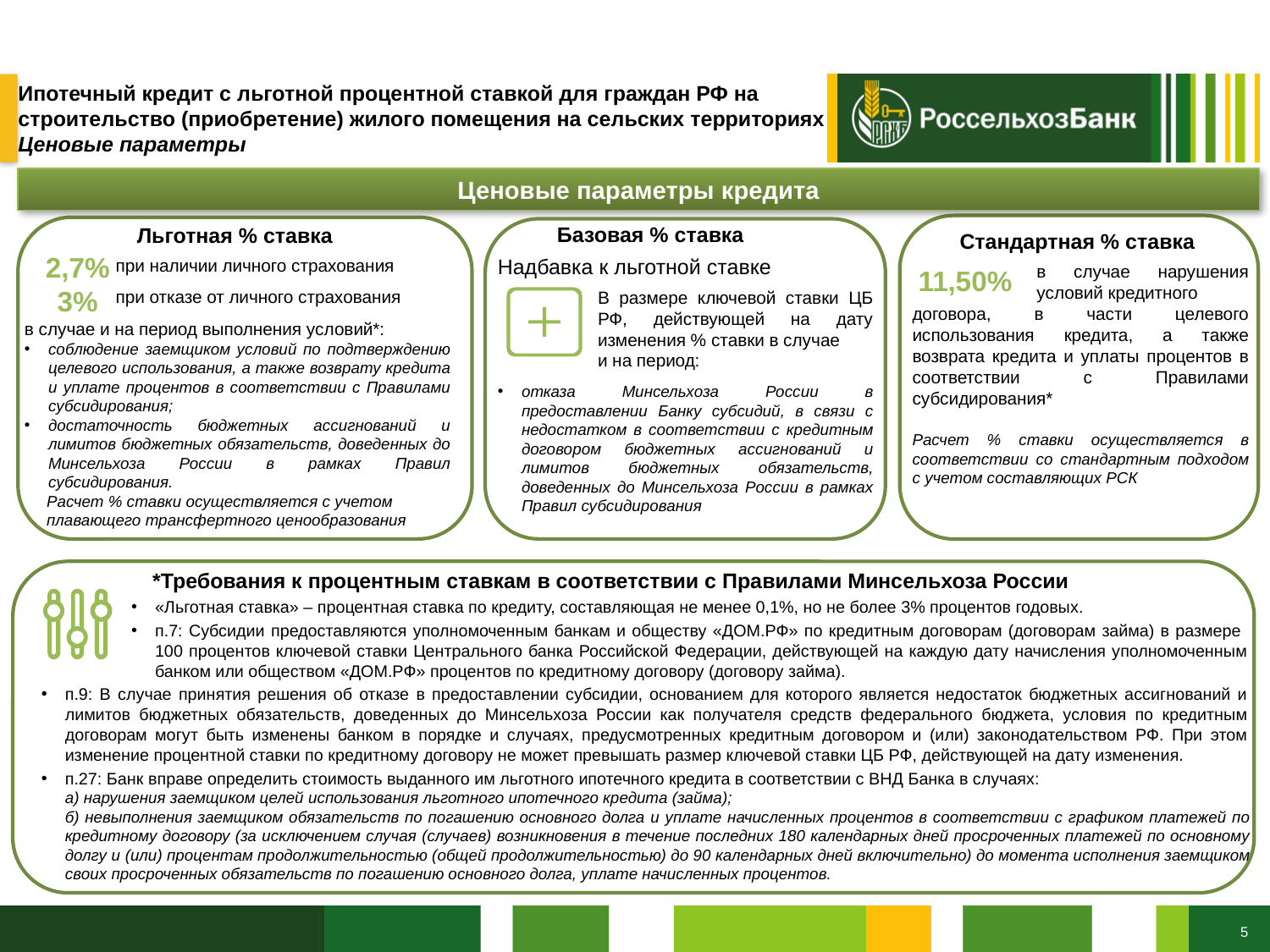

# Ипотечный кредит с льготной процентной ставкой для граждан РФ на строительство (приобретение) жилого помещения на сельских территориях Ценовые параметры
Ценовые параметры кредита
          Базовая % ставка
Надбавка к льготной ставке
В размере ключевой ставки ЦБ РФ, действующей на дату изменения % ставки в случае
и на период:
отказа Минсельхоза России в предоставлении Банку субсидий, в связи с недостатком в соответствии с кредитным договором бюджетных ассигнований и лимитов бюджетных обязательств, доведенных до Минсельхоза России в рамках Правил субсидирования

                   Льготная % ставка
при наличии личного страхования
при отказе от личного страхования
в случае и на период выполнения условий*:
соблюдение заемщиком условий по подтверждению целевого использования, а также возврату кредита и уплате процентов в соответствии с Правилами субсидирования;
достаточность бюджетных ассигнований и лимитов бюджетных обязательств, доведенных до Минсельхоза России в рамках Правил субсидирования.
     Расчет % ставки осуществляется с учетом
     плавающего трансфертного ценообразования

        Стандартная % ставка
в случае нарушения условий кредитного
договора, в части целевого использования кредита, а также возврата кредита и уплаты процентов в соответствии с Правилами субсидирования*

Расчет % ставки осуществляется в соответствии со стандартным подходом с учетом составляющих РСК
2,7%
11,50%
3%

                   *Требования к процентным ставкам в соответствии с Правилами Минсельхоза России
«Льготная ставка» – процентная ставка по кредиту, составляющая не менее 0,1%, но не более 3% процентов годовых.
п.7: Субсидии предоставляются уполномоченным банкам и обществу «ДОМ.РФ» по кредитным договорам (договорам займа) в размере
100 процентов ключевой ставки Центрального банка Российской Федерации, действующей на каждую дату начисления уполномоченным банком или обществом «ДОМ.РФ» процентов по кредитному договору (договору займа).
п.9: В случае принятия решения об отказе в предоставлении субсидии, основанием для которого является недостаток бюджетных ассигнований и лимитов бюджетных обязательств, доведенных до Минсельхоза России как получателя средств федерального бюджета, условия по кредитным договорам могут быть изменены банком в порядке и случаях, предусмотренных кредитным договором и (или) законодательством РФ. При этом изменение процентной ставки по кредитному договору не может превышать размер ключевой ставки ЦБ РФ, действующей на дату изменения.
п.27: Банк вправе определить стоимость выданного им льготного ипотечного кредита в соответствии с ВНД Банка в случаях:
а) нарушения заемщиком целей использования льготного ипотечного кредита (займа);
б) невыполнения заемщиком обязательств по погашению основного долга и уплате начисленных процентов в соответствии с графиком платежей по кредитному договору (за исключением случая (случаев) возникновения в течение последних 180 календарных дней просроченных платежей по основному долгу и (или) процентам продолжительностью (общей продолжительностью) до 90 календарных дней включительно) до момента исполнения заемщиком своих просроченных обязательств по погашению основного долга, уплате начисленных процентов.

5